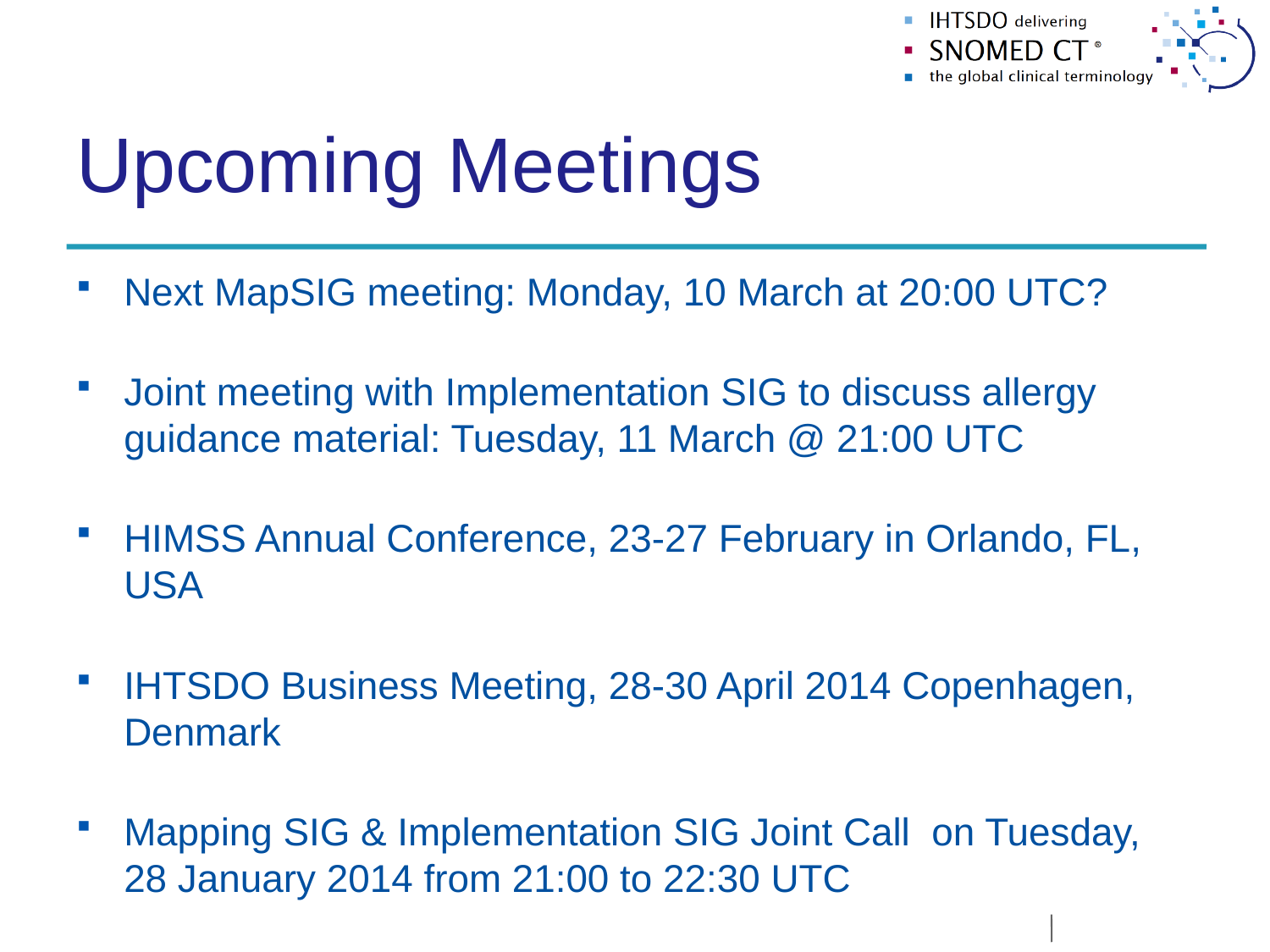

# Upcoming Meetings
Next MapSIG meeting: Monday, 10 March at 20:00 UTC?

Joint meeting with Implementation SIG to discuss allergy guidance material: Tuesday, 11 March @ 21:00 UTC

HIMSS Annual Conference, 23-27 February in Orlando, FL, USA

IHTSDO Business Meeting, 28-30 April 2014 Copenhagen, Denmark

Mapping SIG & Implementation SIG Joint Call  on Tuesday, 28 January 2014 from 21:00 to 22:30 UTC